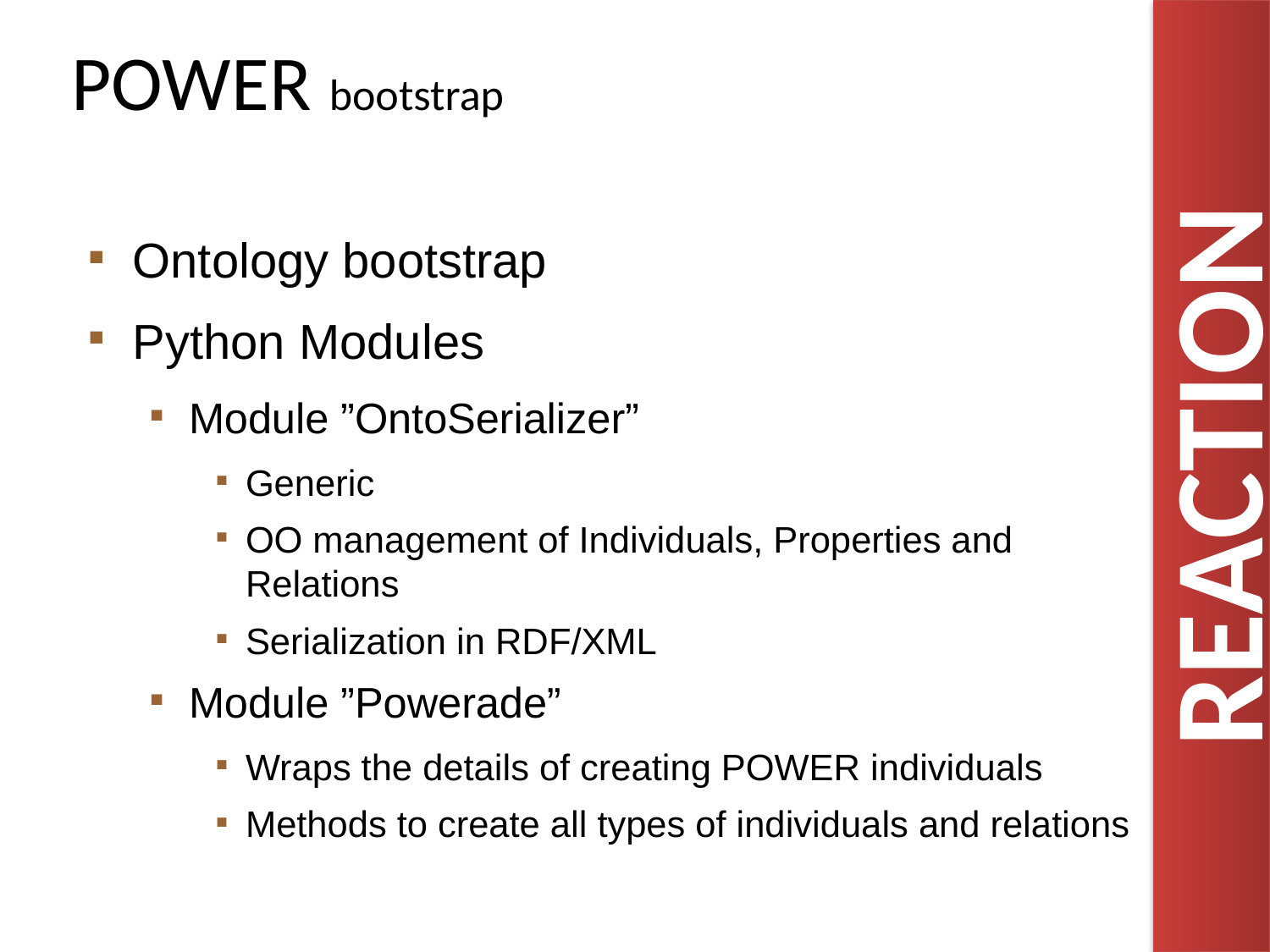

POWER bootstrap
Ontology bootstrap
Python Modules
Module ”OntoSerializer”
Generic
OO management of Individuals, Properties and Relations
Serialization in RDF/XML
Module ”Powerade”
Wraps the details of creating POWER individuals
Methods to create all types of individuals and relations